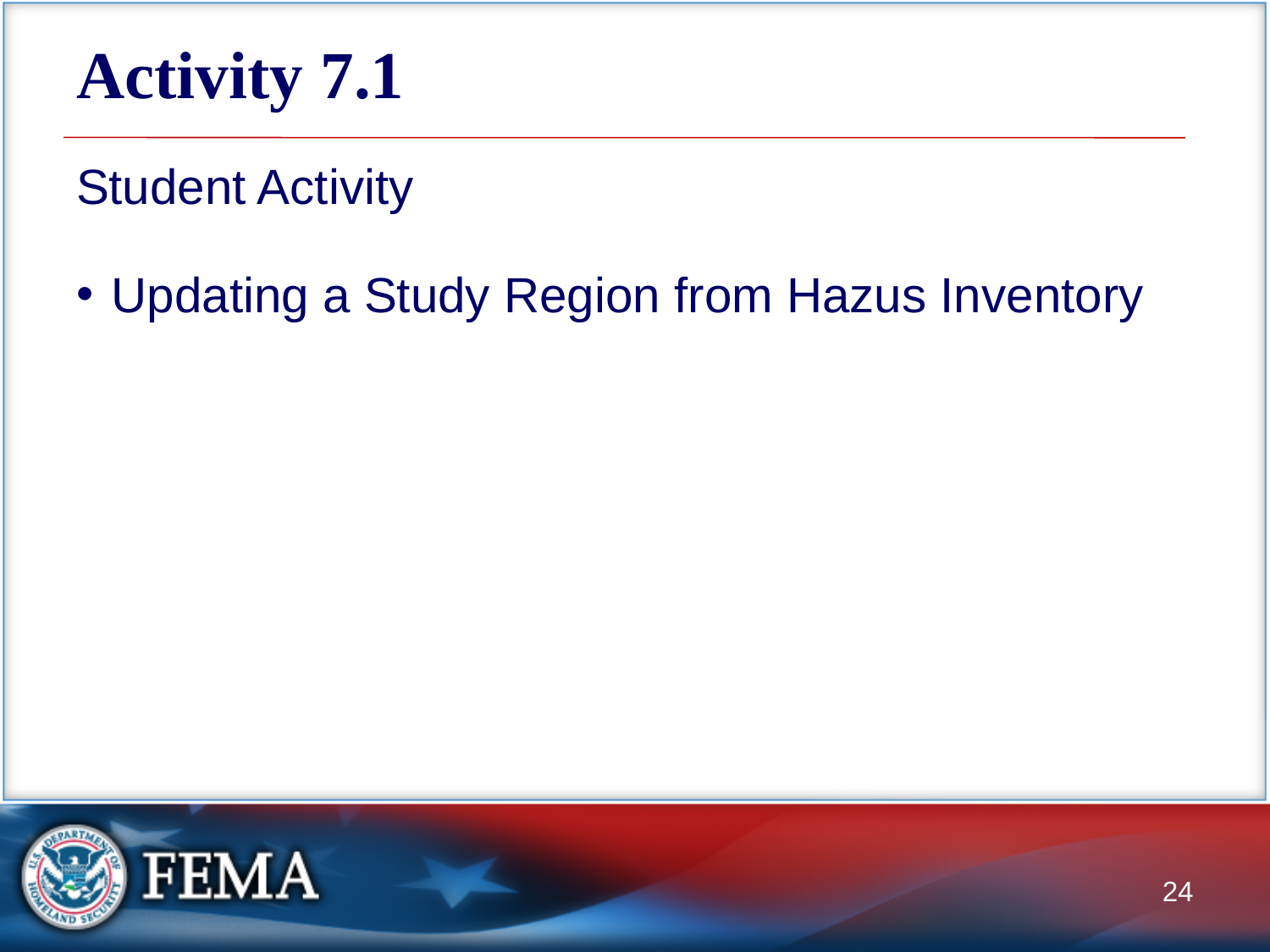

# Activity 7.1
Student Activity
Updating a Study Region from Hazus Inventory
24